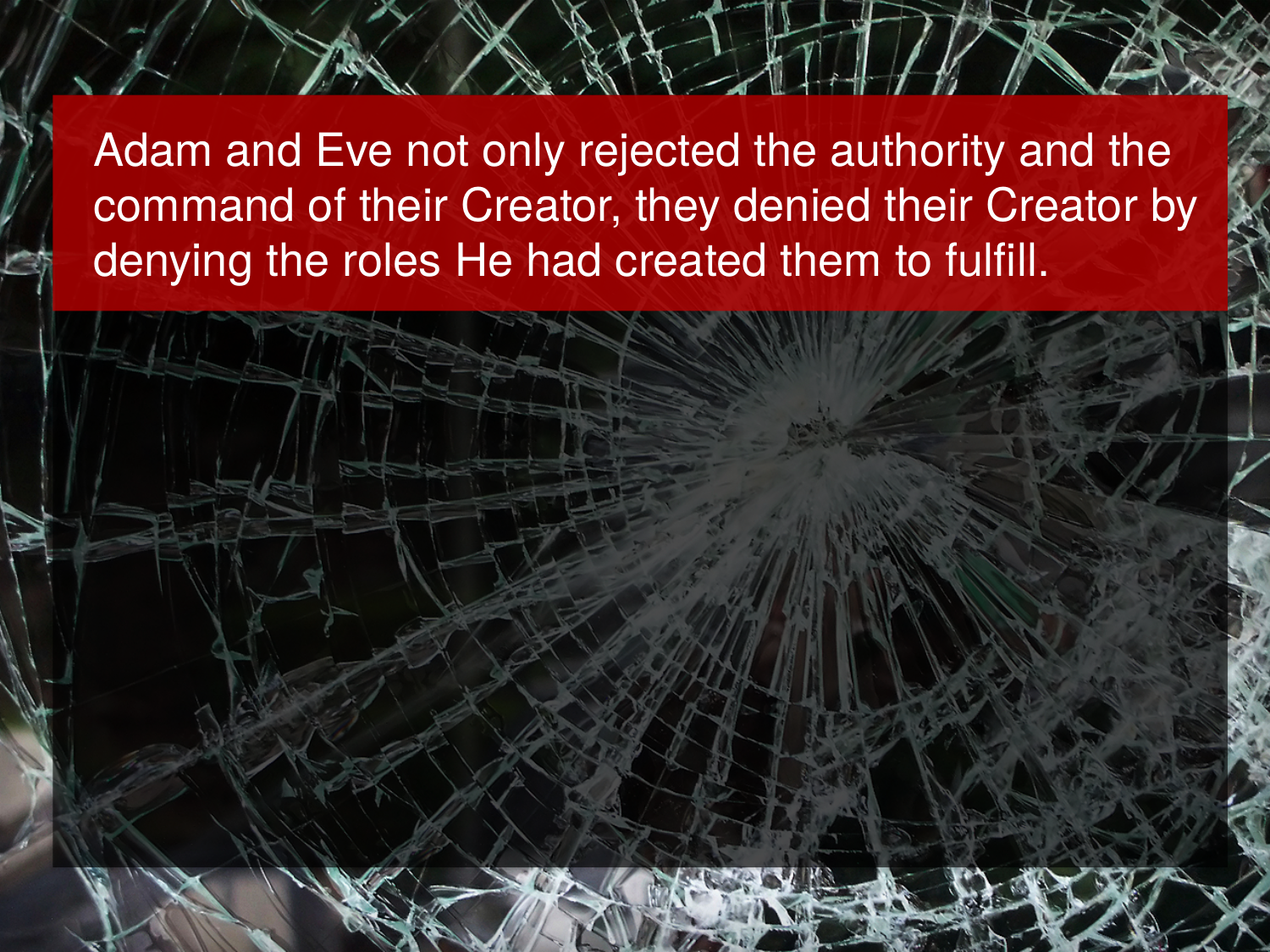

Adam and Eve not only rejected the authority and the command of their Creator, they denied their Creator by denying the roles He had created them to fulfill.